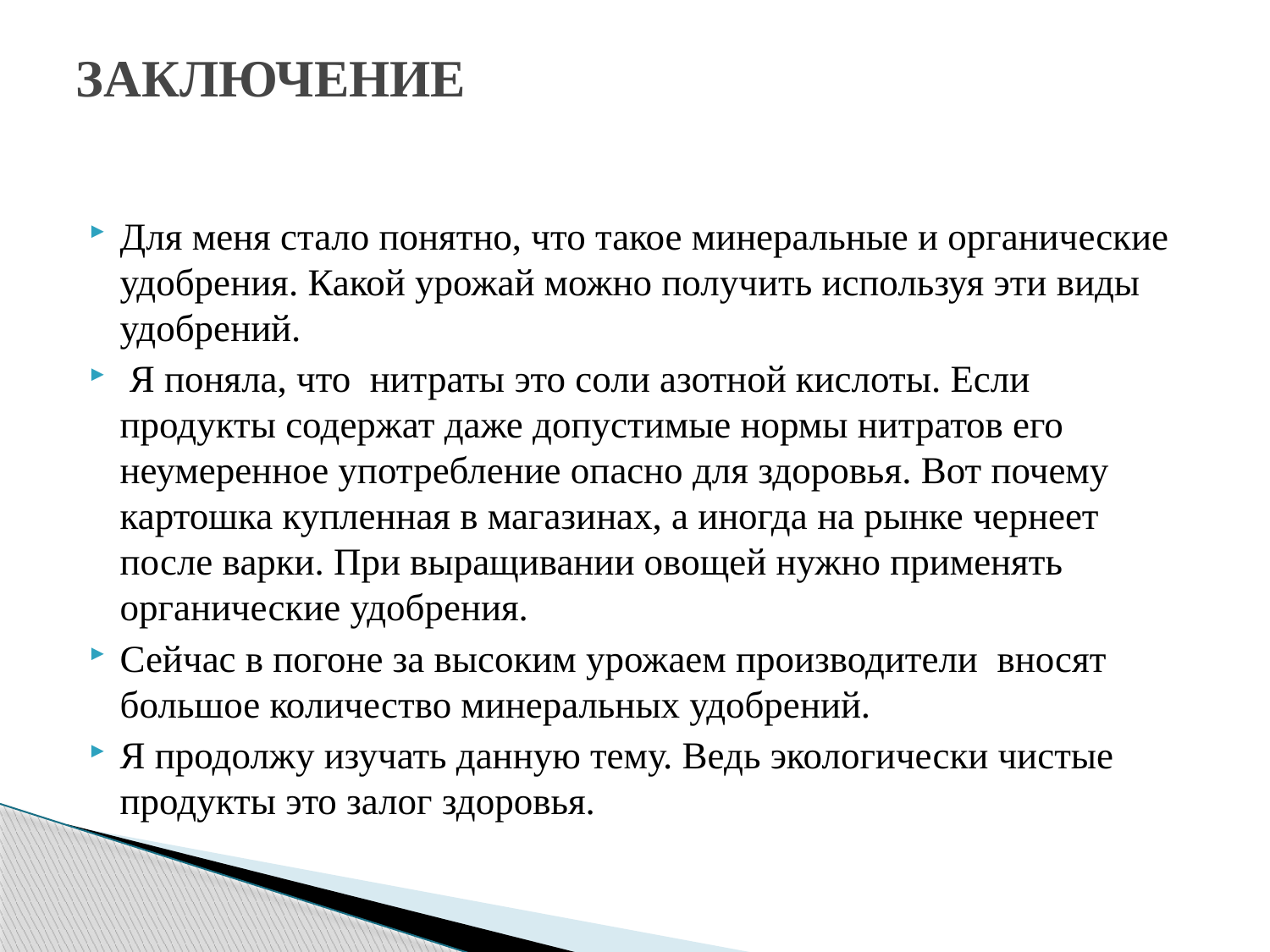

# ЗАКЛЮЧЕНИЕ
Для меня стало понятно, что такое минеральные и органические удобрения. Какой урожай можно получить используя эти виды удобрений.
 Я поняла, что  нитраты это соли азотной кислоты. Если продукты содержат даже допустимые нормы нитратов его неумеренное употребление опасно для здоровья. Вот почему картошка купленная в магазинах, а иногда на рынке чернеет после варки. При выращивании овощей нужно применять органические удобрения.
Сейчас в погоне за высоким урожаем производители  вносят большое количество минеральных удобрений.
Я продолжу изучать данную тему. Ведь экологически чистые продукты это залог здоровья.